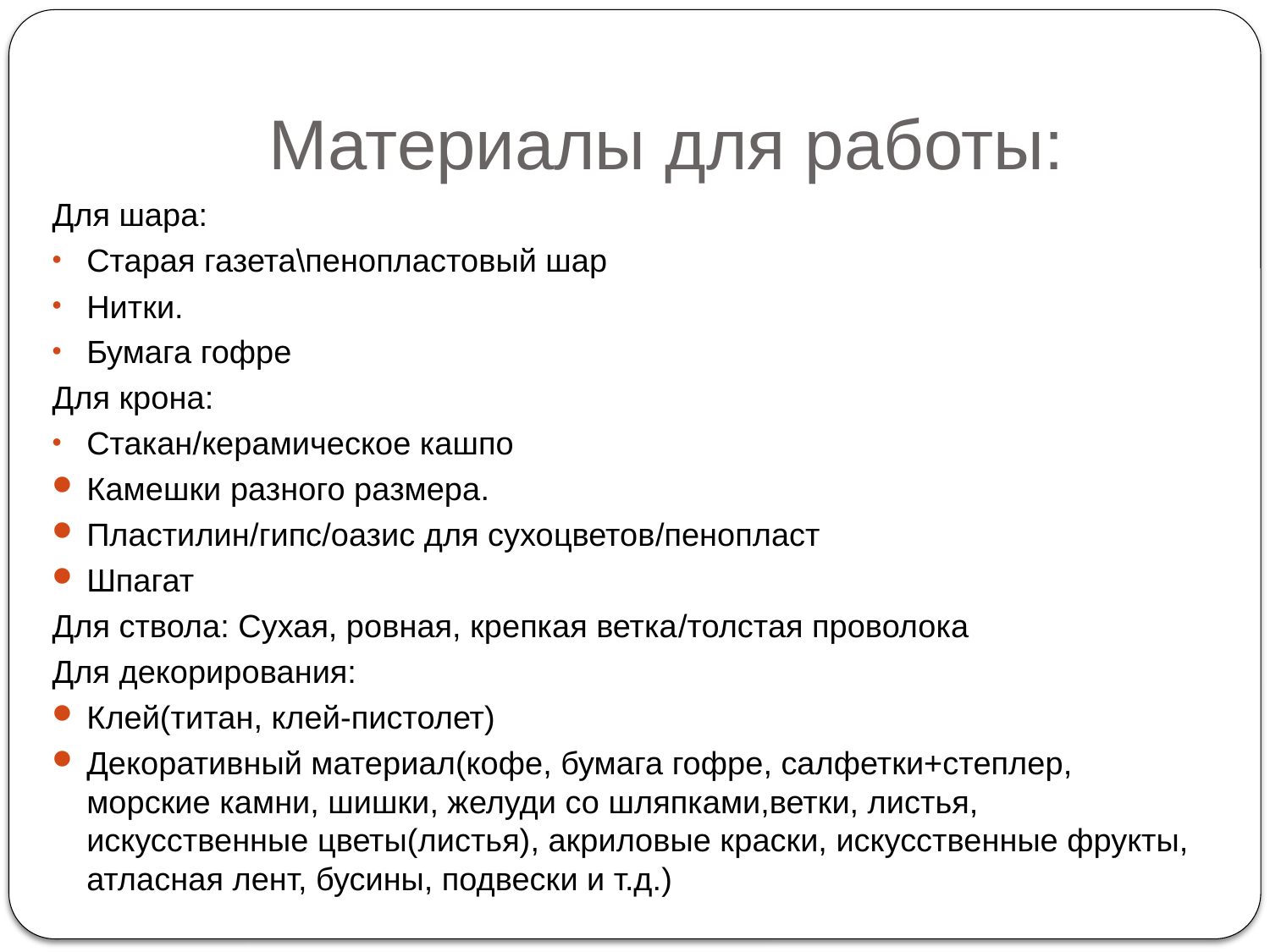

# Материалы для работы:
Для шара:
Старая газета\пенопластовый шар
Нитки.
Бумага гофре
Для крона:
Стакан/керамическое кашпо
Камешки разного размера.
Пластилин/гипс/оазис для сухоцветов/пенопласт
Шпагат
Для ствола: Сухая, ровная, крепкая ветка/толстая проволока
Для декорирования:
Клей(титан, клей-пистолет)
Декоративный материал(кофе, бумага гофре, салфетки+степлер, морские камни, шишки, желуди со шляпками,ветки, листья, искусственные цветы(листья), акриловые краски, искусственные фрукты, атласная лент, бусины, подвески и т.д.)